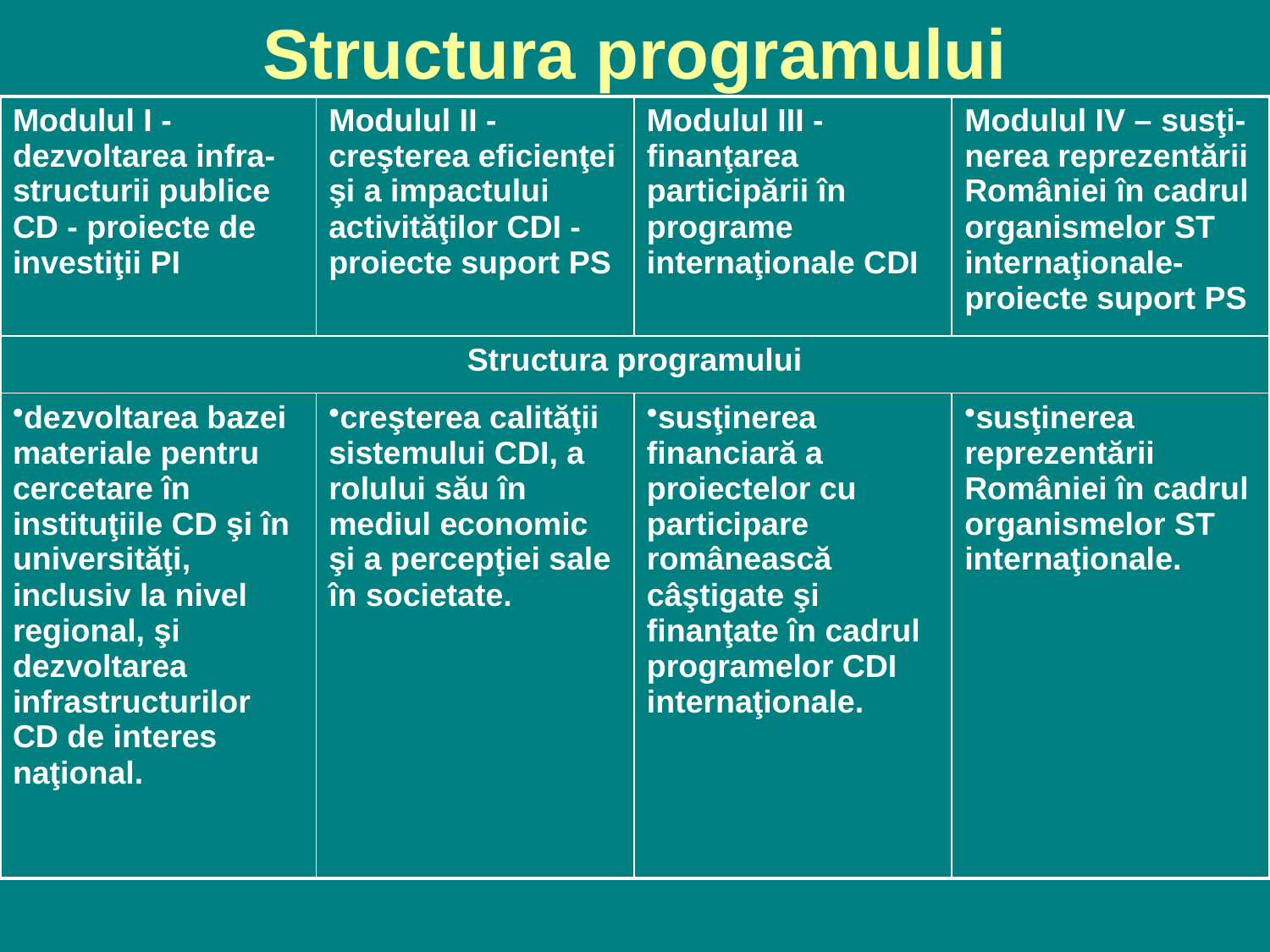

# Structura programului
| Modulul I - dezvoltarea infra-structurii publice CD - proiecte de investiţii PI | Modulul II - creşterea eficienţei şi a impactului activităţilor CDI - proiecte suport PS | Modulul III - finanţarea participării în programe internaţionale CDI | Modulul IV – susţi-nerea reprezentării României în cadrul organismelor ST internaţionale-proiecte suport PS |
| --- | --- | --- | --- |
| Structura programului |  |  |  |
| dezvoltarea bazei materiale pentru cercetare în instituţiile CD şi în universităţi, inclusiv la nivel regional, şi dezvoltarea infrastructurilor CD de interes naţional. | creşterea calităţii sistemului CDI, a rolului său în mediul economic şi a percepţiei sale în societate. | susţinerea financiară a proiectelor cu participare românească câştigate şi finanţate în cadrul programelor CDI internaţionale. | susţinerea reprezentării României în cadrul organismelor ST internaţionale. |